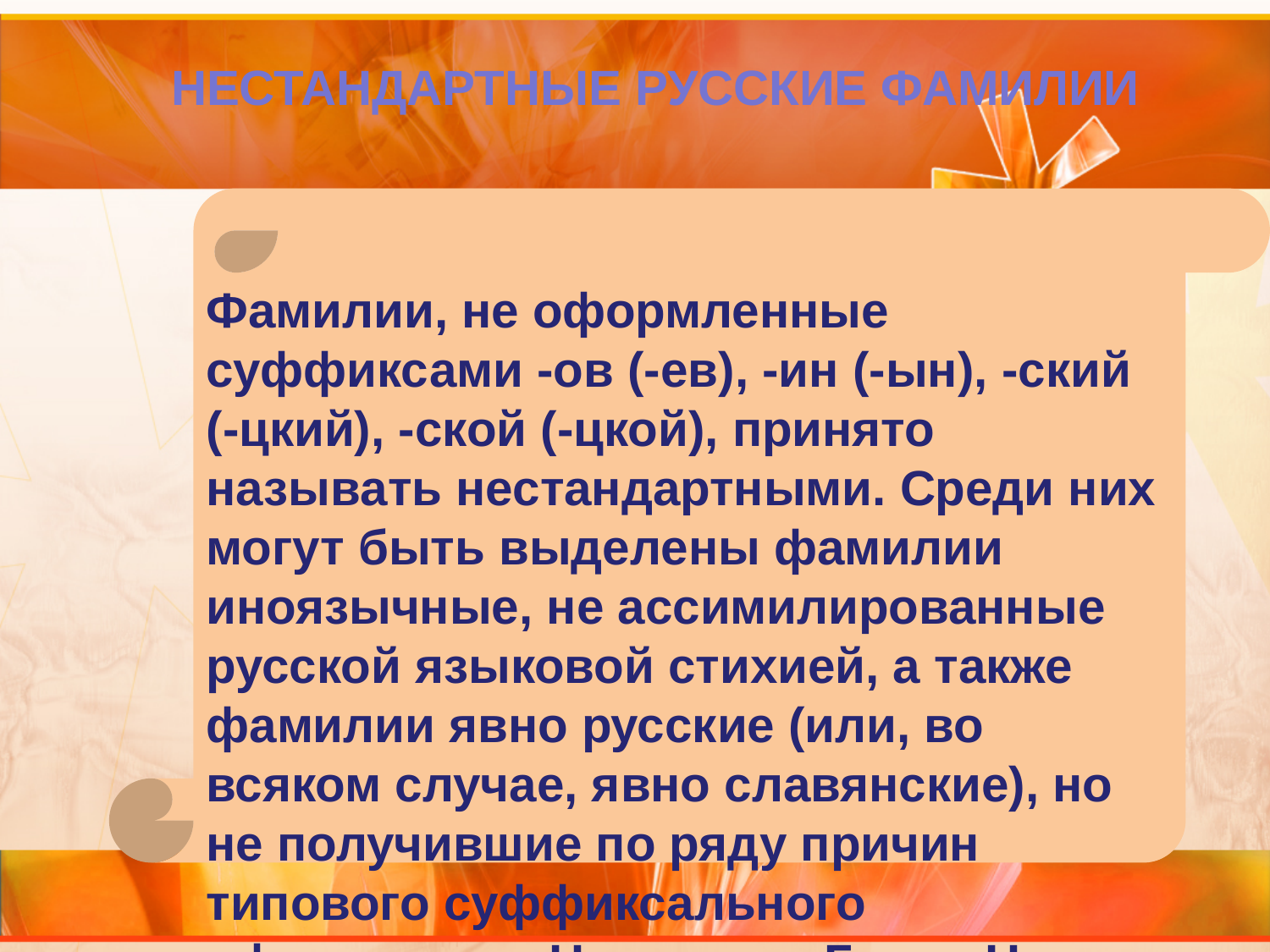

НЕСТАНДАРТНЫЕ РУССКИЕ ФАМИЛИИ
Фамилии, не оформленные суффиксами -ов (-ев), -ин (-ын), -ский (-цкий), -ской (-цкой), принято называть нестандартными. Среди них могут быть выделены фамилии иноязычные, не ассимилированные русской языковой стихией, а также фамилии явно русские (или, во всяком случае, явно славянские), но не получившие по ряду причин типового суффиксального оформления. Например, Генза, Нога, Муха.